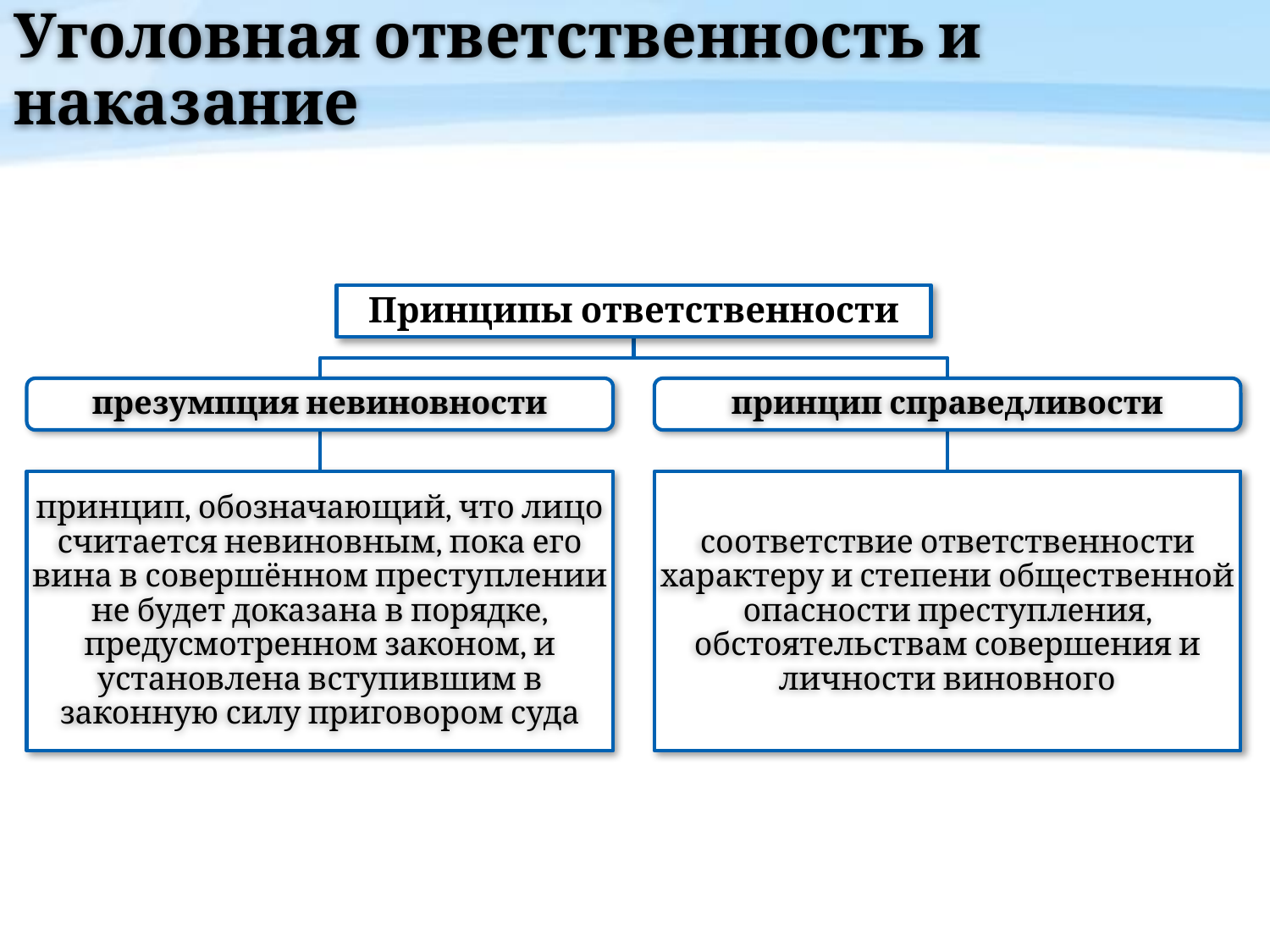

# Уголовная ответственность и наказание

Принципы ответственности

презумпция невиновности
принцип справедливости

принцип, обозначающий, что лицо считается невиновным, пока его вина в совершённом преступлении не будет доказана в порядке, предусмотренном законом, и установлена вступившим в законную силу приговором суда

соответствие ответственности характеру и степени общественной опасности преступления, обстоятельствам совершения и личности виновного